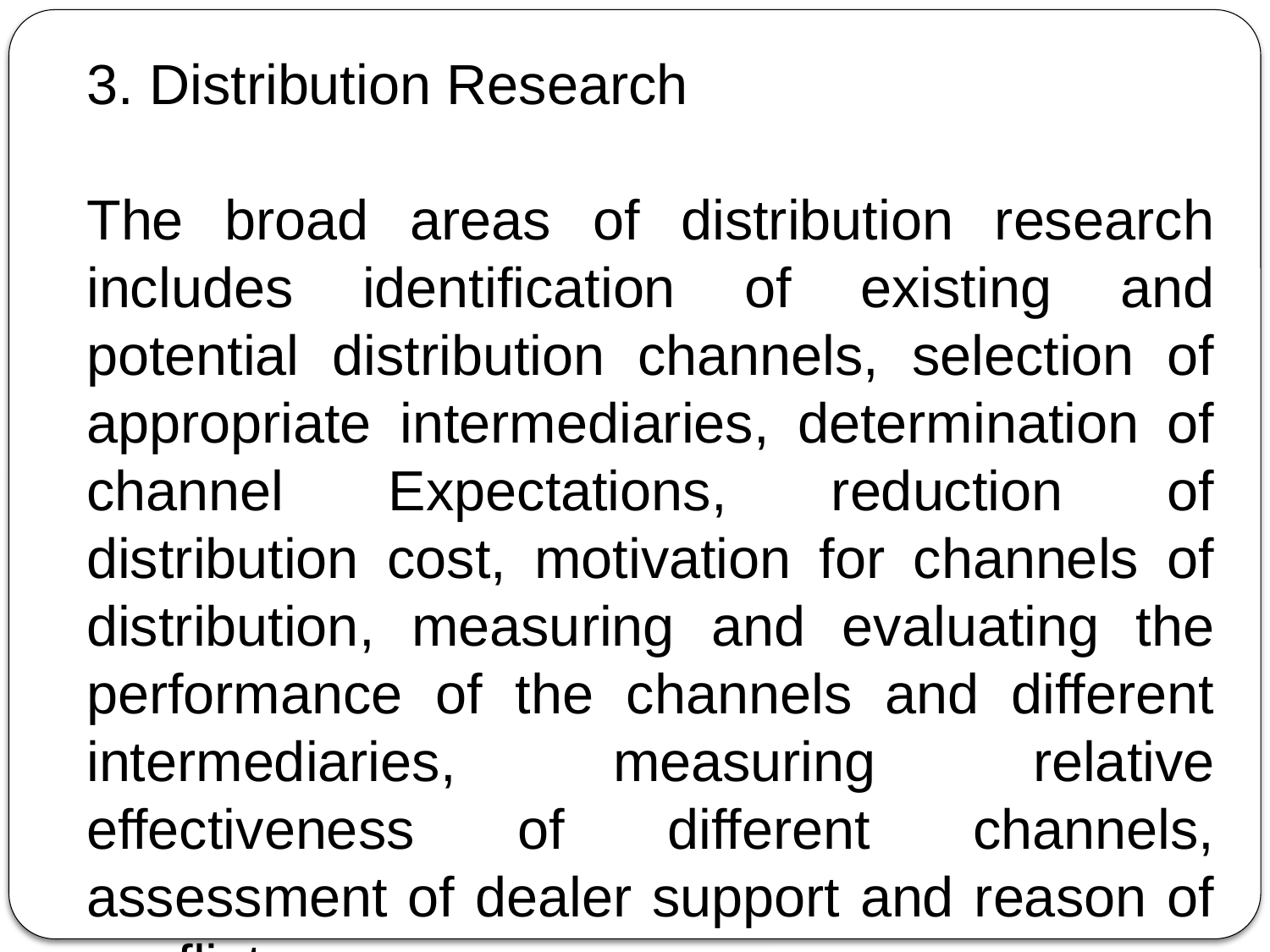

3. Distribution Research

The broad areas of distribution research includes identification of existing and potential distribution channels, selection of appropriate intermediaries, determination of channel Expectations, reduction of distribution cost, motivation for channels of distribution, measuring and evaluating the performance of the channels and different intermediaries, measuring relative effectiveness of different channels, assessment of dealer support and reason of conflict.